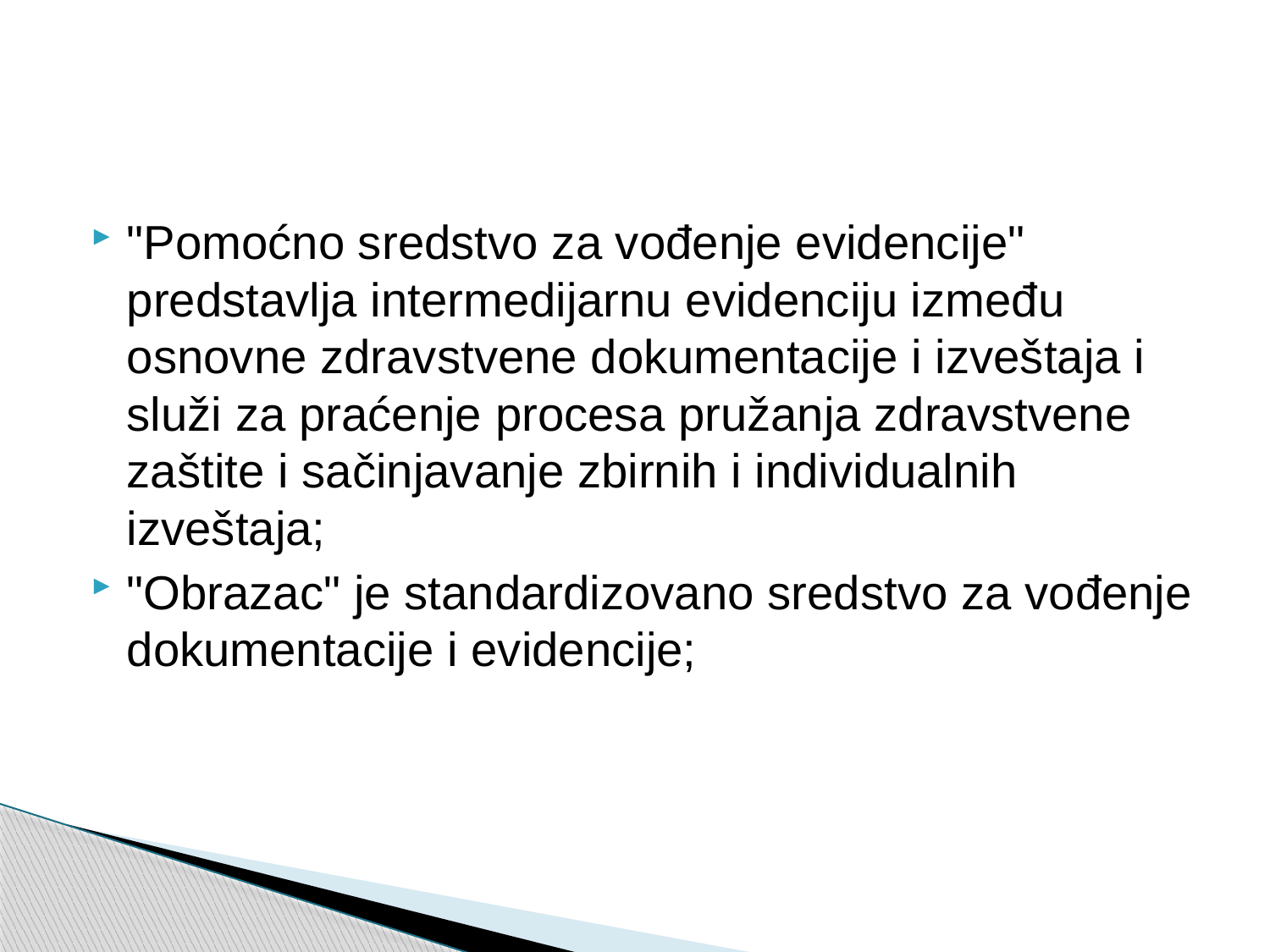

"Pomoćno sredstvo za vođenje evidencije" predstavlja intermedijarnu evidenciju između osnovne zdravstvene dokumentacije i izveštaja i služi za praćenje procesa pružanja zdravstvene zaštite i sačinjavanje zbirnih i individualnih izveštaja;
"Obrazac" je standardizovano sredstvo za vođenje dokumentacije i evidencije;